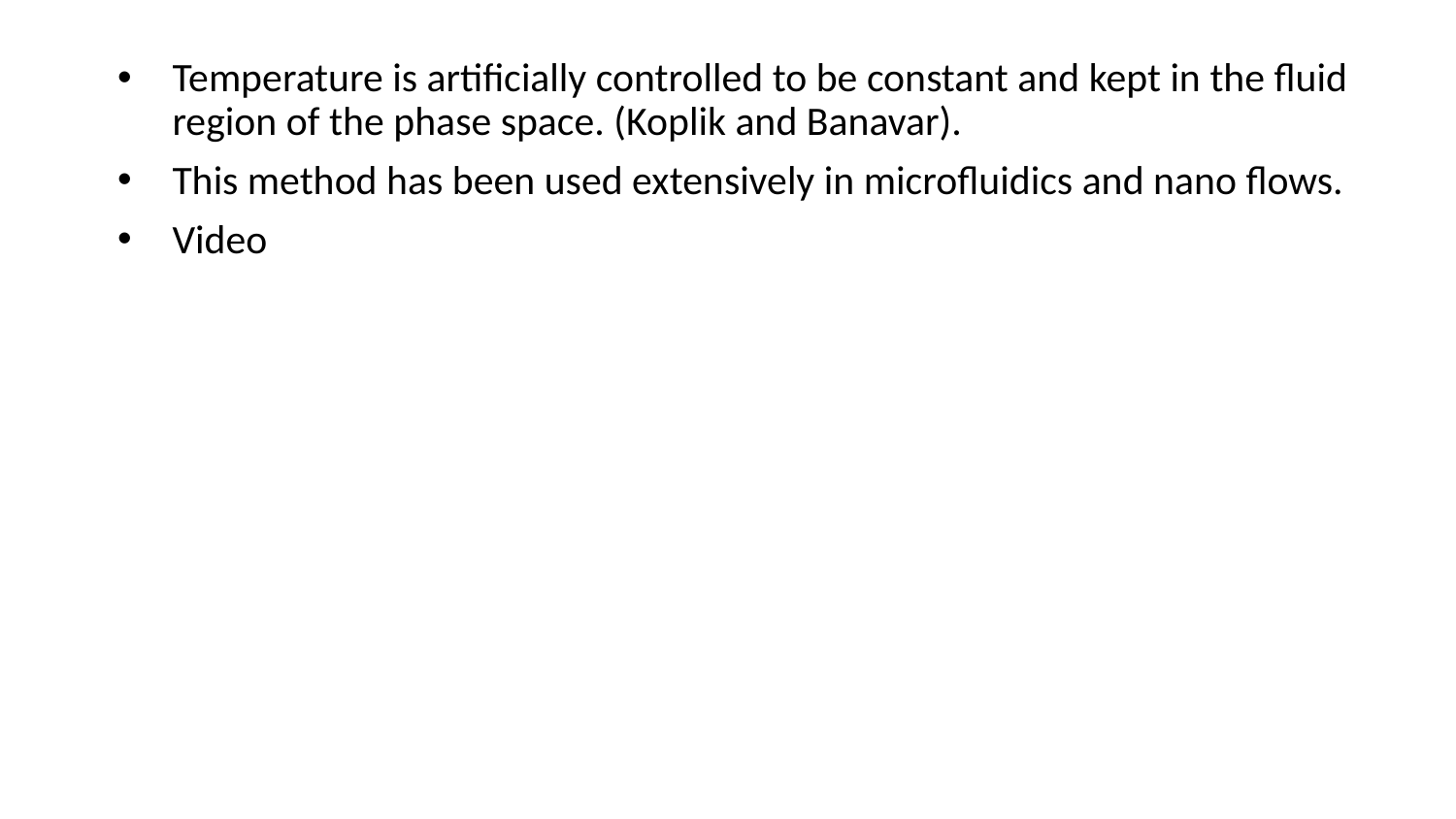

Temperature is artificially controlled to be constant and kept in the fluid region of the phase space. (Koplik and Banavar).
This method has been used extensively in microfluidics and nano flows.
Video